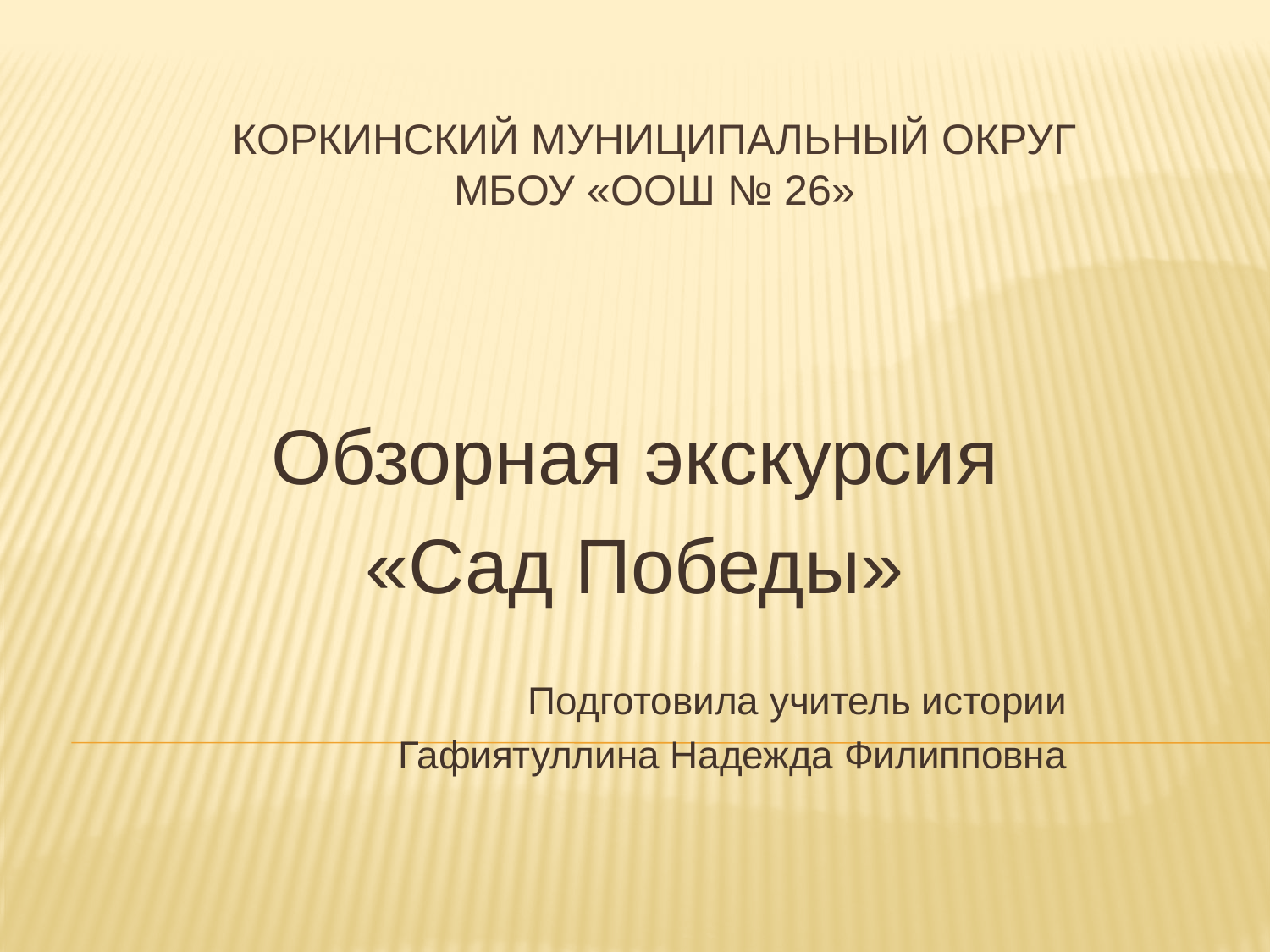

# Коркинский муниципальный округ МБОУ «ООШ № 26»
Обзорная экскурсия
«Сад Победы»

Подготовила учитель истории
Гафиятуллина Надежда Филипповна